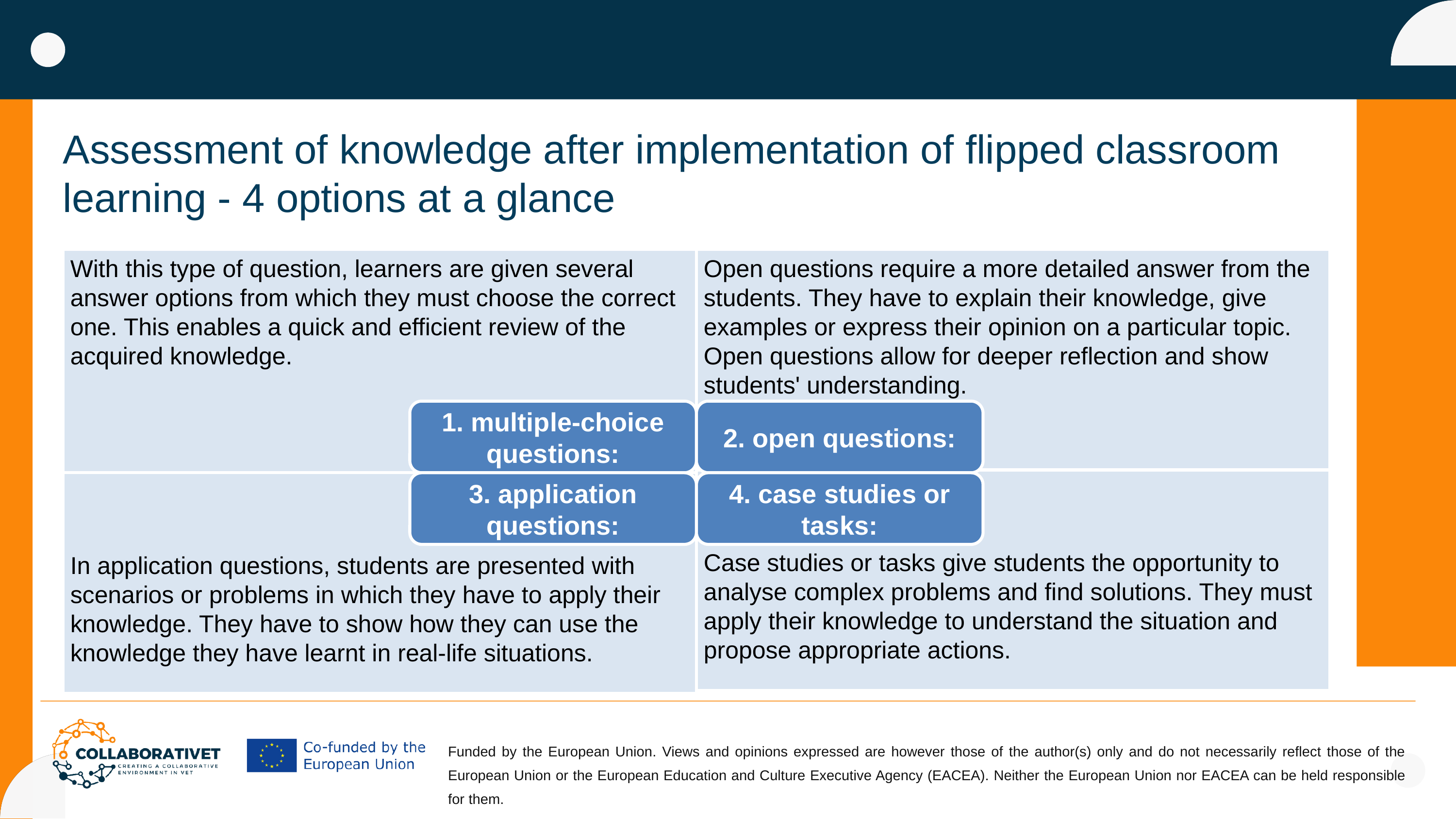

Assessment of knowledge after implementation of flipped classroom learning - 4 options at a glance
With this type of question, learners are given several answer options from which they must choose the correct one. This enables a quick and efficient review of the acquired knowledge.
Open questions require a more detailed answer from the students. They have to explain their knowledge, give examples or express their opinion on a particular topic. Open questions allow for deeper reflection and show students' understanding.
1. multiple-choice questions:
2. open questions:
Case studies or tasks give students the opportunity to analyse complex problems and find solutions. They must apply their knowledge to understand the situation and propose appropriate actions.
In application questions, students are presented with scenarios or problems in which they have to apply their knowledge. They have to show how they can use the knowledge they have learnt in real-life situations.
3. application questions:
4. case studies or tasks:

Funded by the European Union. Views and opinions expressed are however those of the author(s) only and do not necessarily reflect those of the European Union or the European Education and Culture Executive Agency (EACEA). Neither the European Union nor EACEA can be held responsible for them.